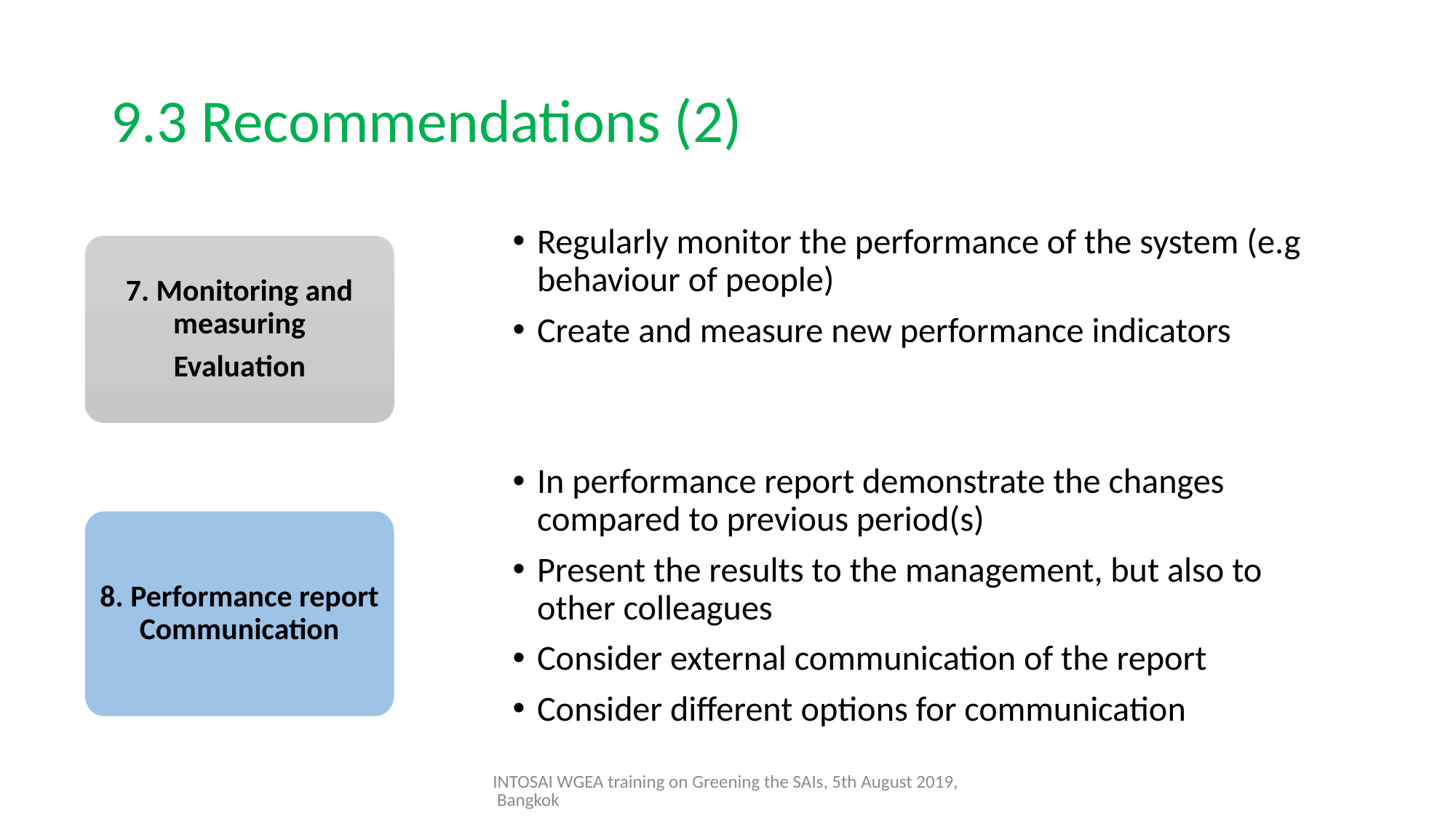

# 9.3 Recommendations (2)
Regularly monitor the performance of the system (e.g behaviour of people)
Create and measure new performance indicators

In performance report demonstrate the changes compared to previous period(s)
Present the results to the management, but also to other colleagues
Consider external communication of the report
Consider different options for communication
7. Monitoring and measuring
Evaluation
8. Performance report Communication
INTOSAI WGEA training on Greening the SAIs, 5th August 2019, Bangkok